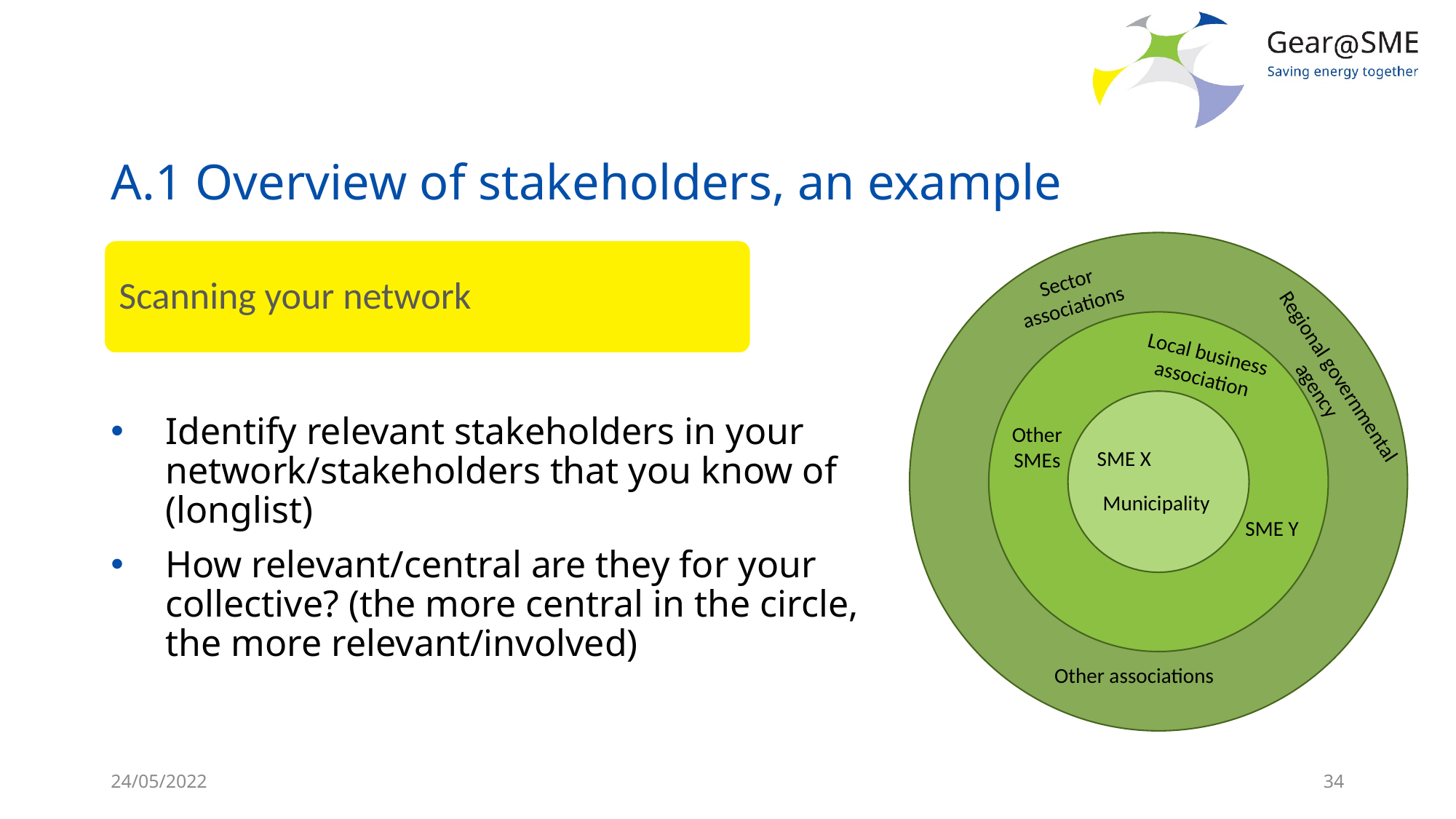

# A.1 Overview of stakeholders, an example

Identify relevant stakeholders in your network/stakeholders that you know of (longlist)
How relevant/central are they for your collective? (the more central in the circle, the more relevant/involved)

Sector associations

Local business association
Regional governmental agency

Other SMEs
SME X
Municipality
SME Y
Other associations

Scanning your network

24/05/2022
34